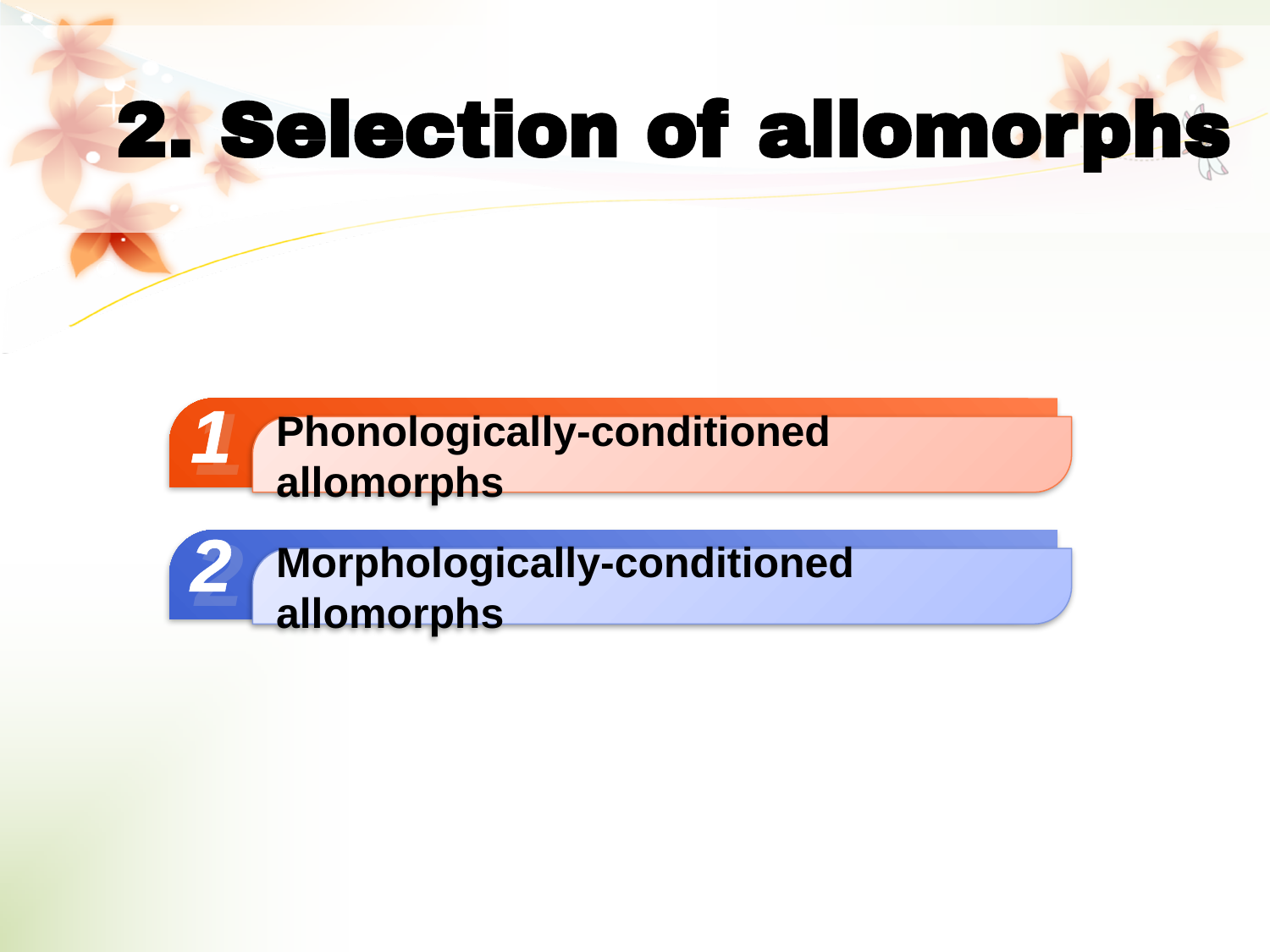

2. Selection of allomorphs
1
1
Phonologically-conditioned allomorphs
2
2
Morphologically-conditioned allomorphs